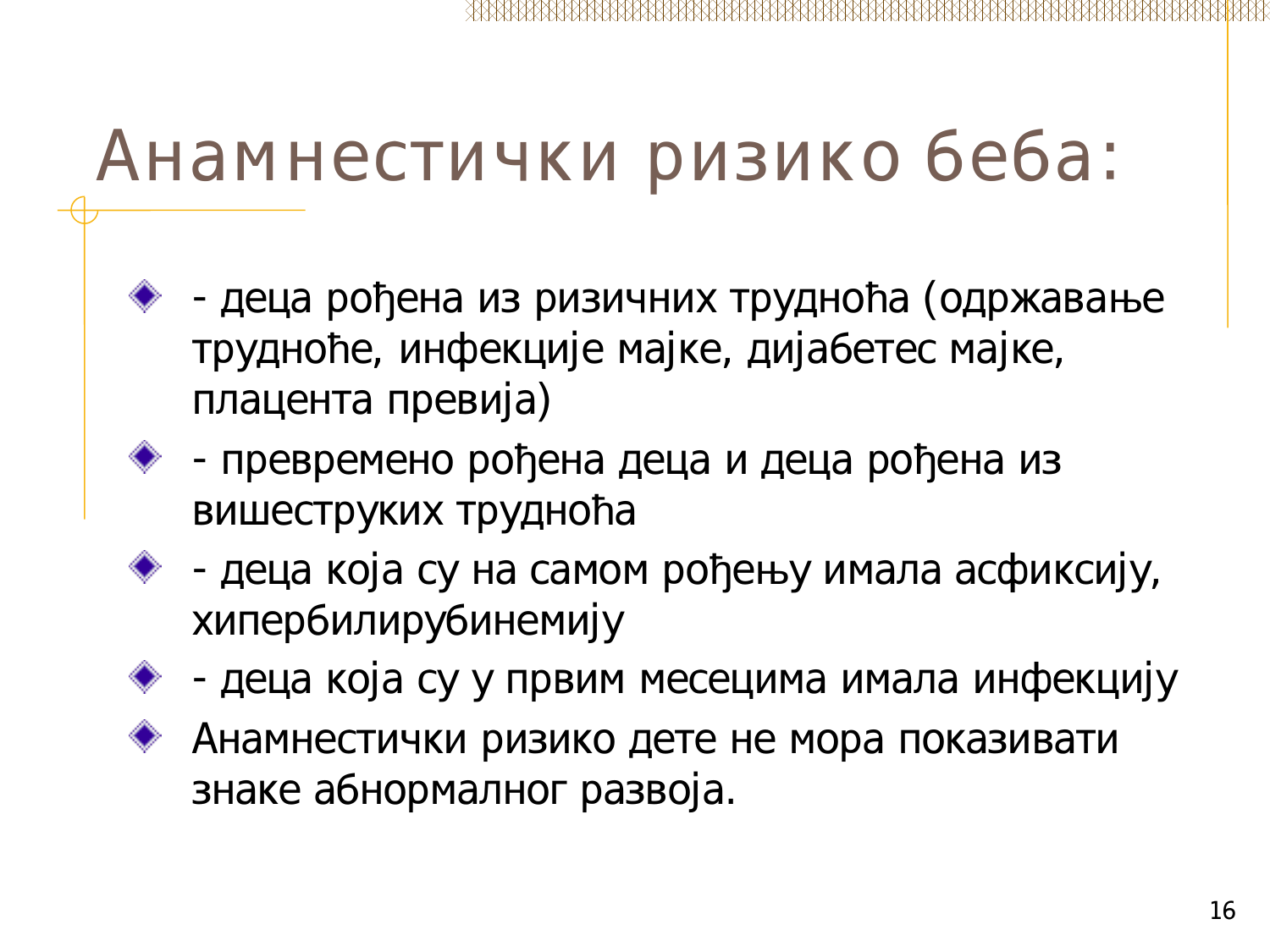

# Анамнестички ризико беба:
- деца рођена из ризичних трудноћа (одржавање трудноће, инфекције мајке, дијабетес мајке, плацента превија)
- превремено рођена деца и деца рођена из вишеструких трудноћа
- деца која су на самом рођењу имала асфиксију, хипербилирубинемију
- деца која су у првим месецима имала инфекцију
Анамнестички ризико дете не мора показивати знаке абнормалног развоја.
16